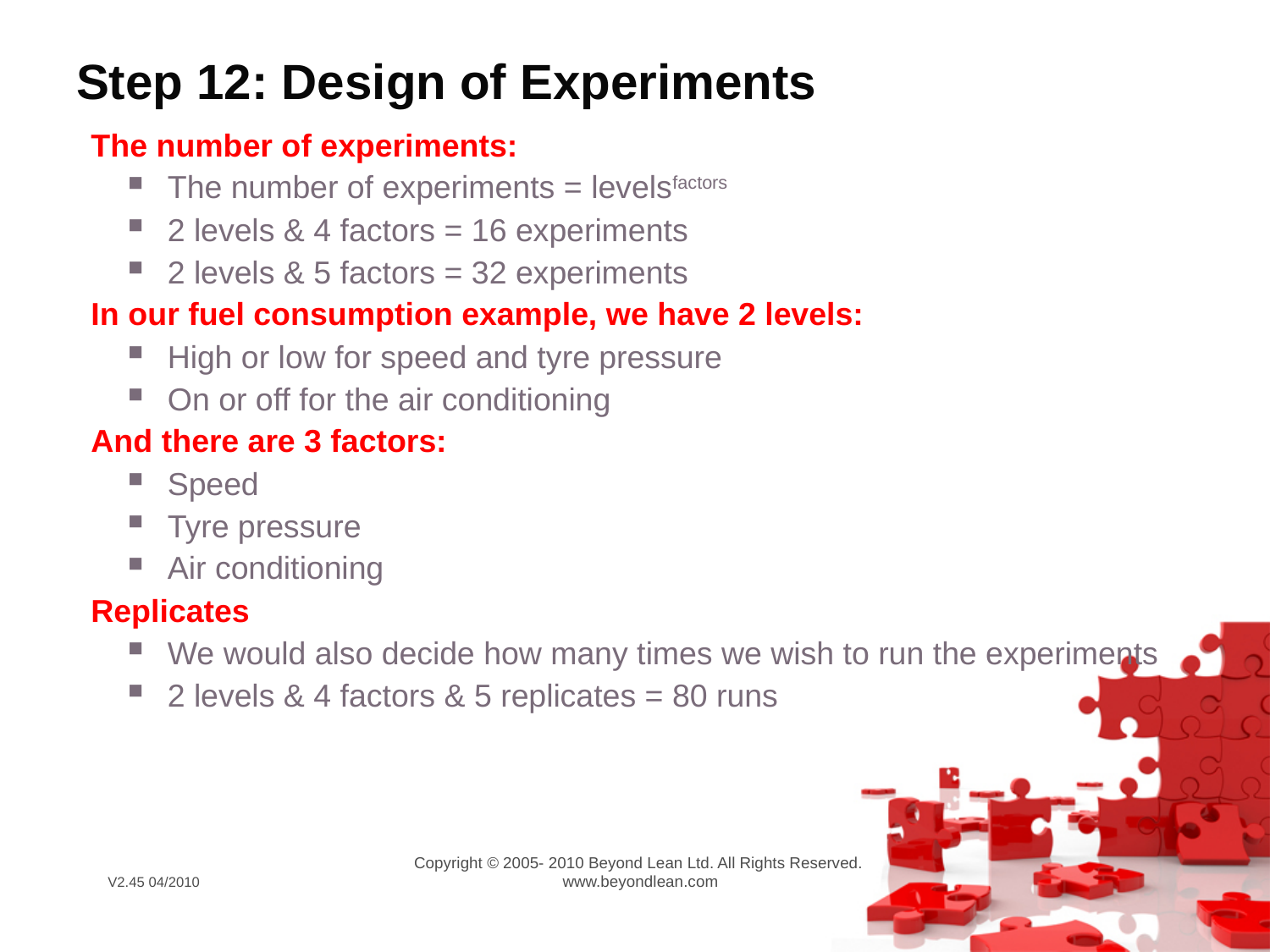

# Step 12: Design of Experiments
The number of experiments:
The number of experiments = levelsfactors
2 levels & 4 factors = 16 experiments
2 levels & 5 factors = 32 experiments
In our fuel consumption example, we have 2 levels:
High or low for speed and tyre pressure
On or off for the air conditioning
And there are 3 factors:
Speed
Tyre pressure
Air conditioning
Replicates
We would also decide how many times we wish to run the experiments
2 levels & 4 factors & 5 replicates = 80 runs